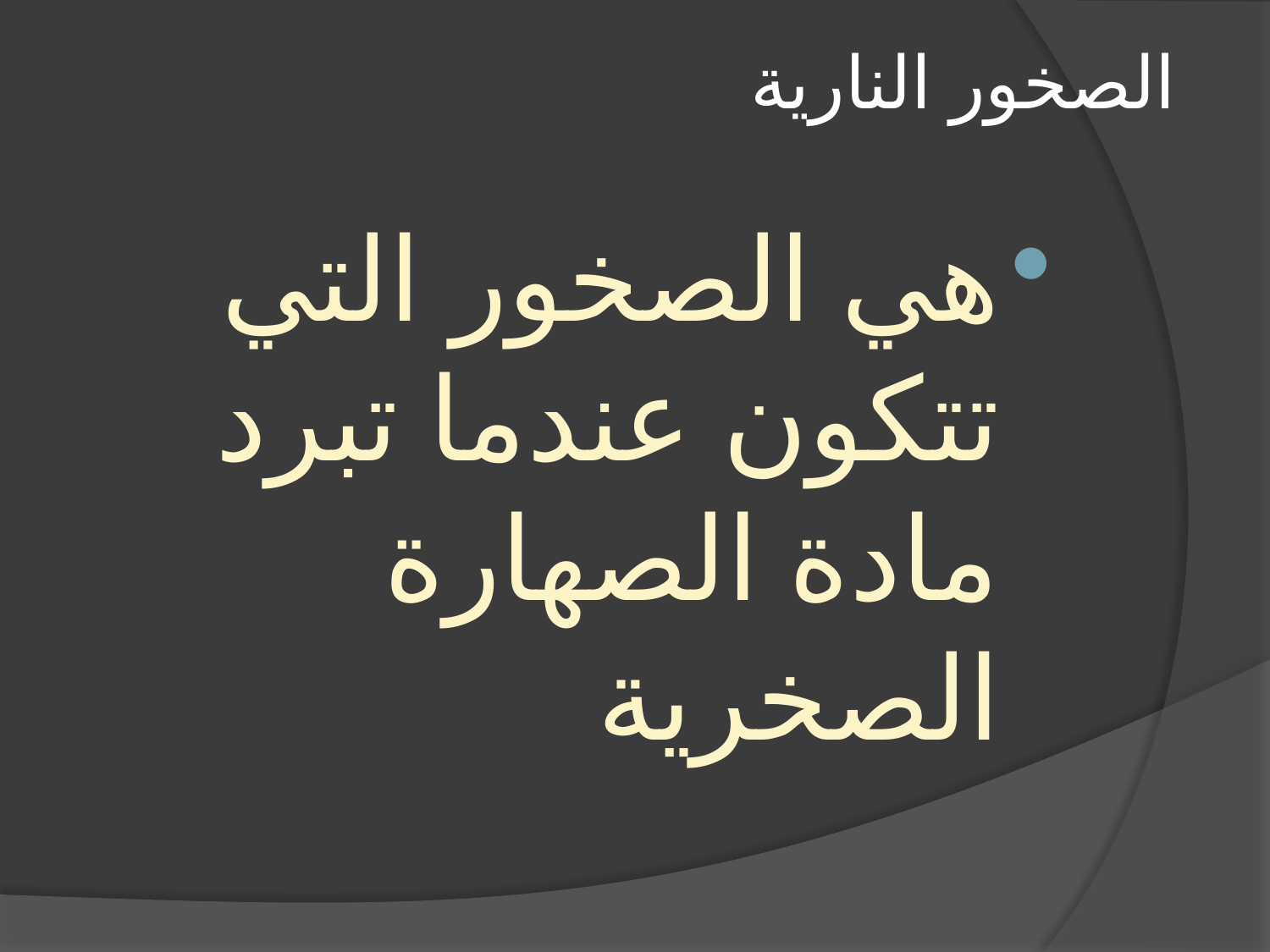

# الصخور النارية
هي الصخور التي تتكون عندما تبرد مادة الصهارة الصخرية